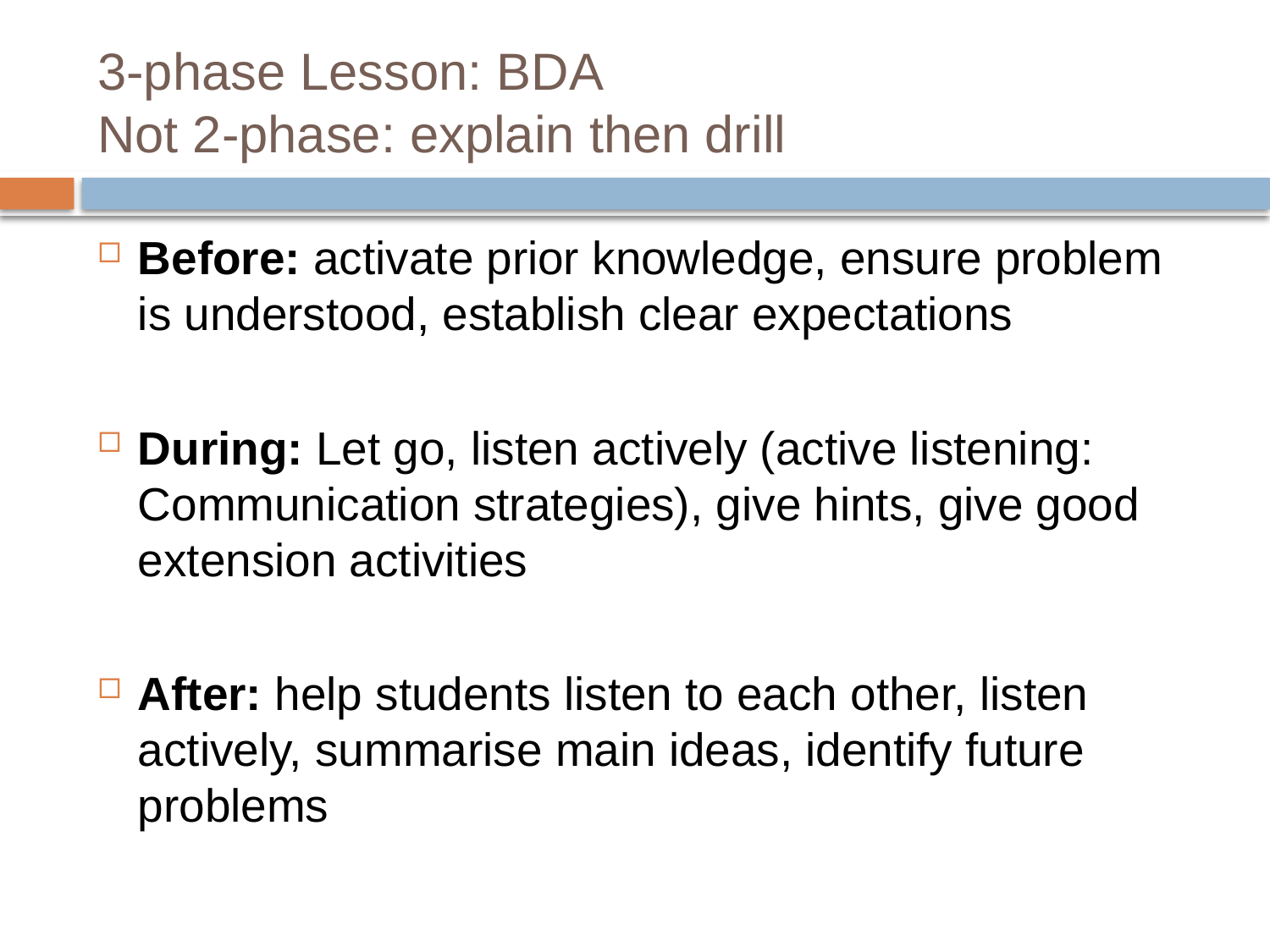

# 3-phase Lesson: BDA Not 2-phase: explain then drill
Before: activate prior knowledge, ensure problem is understood, establish clear expectations

During: Let go, listen actively (active listening: Communication strategies), give hints, give good extension activities

After: help students listen to each other, listen actively, summarise main ideas, identify future problems